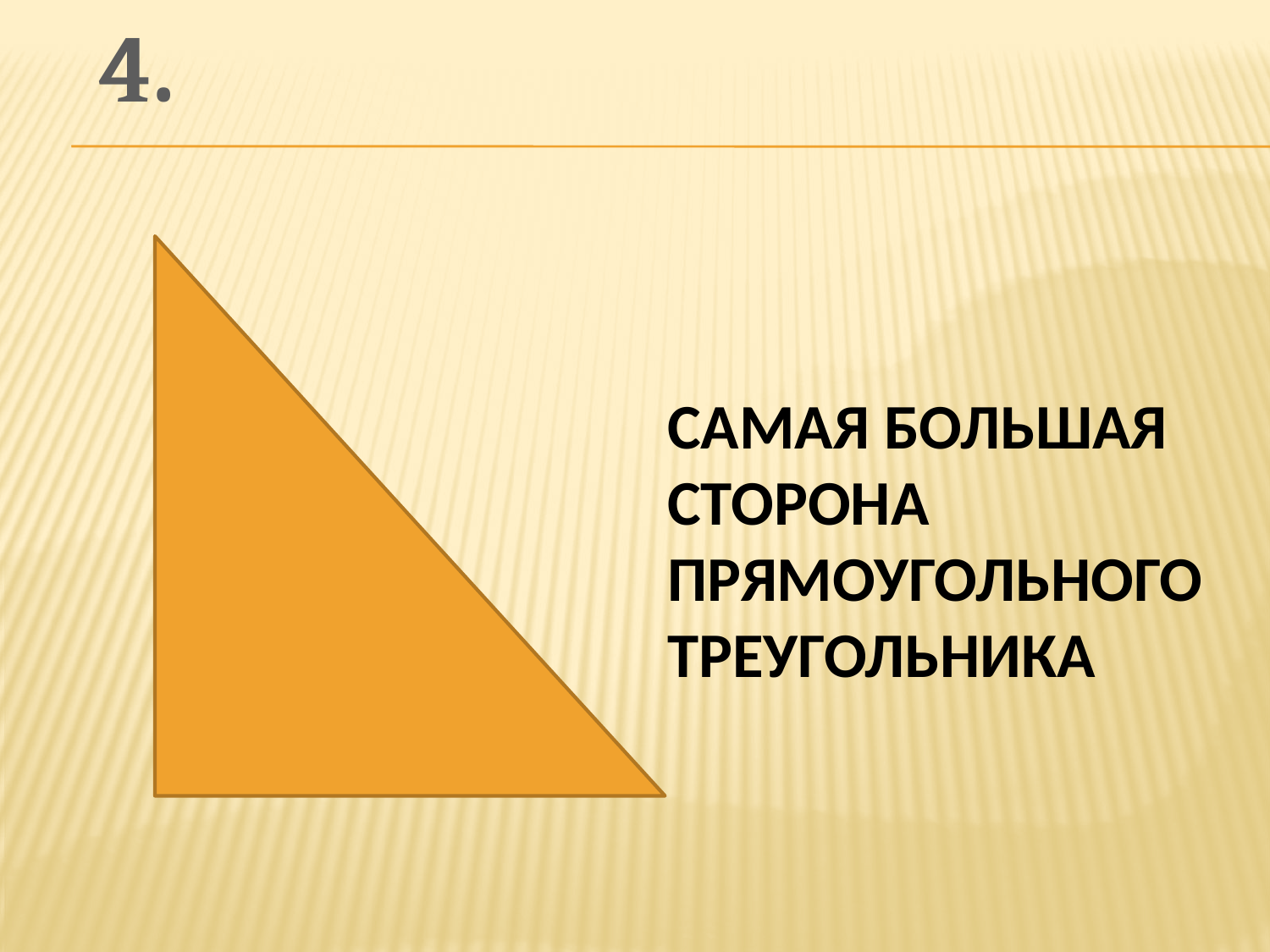

4.
# Самая большая сторона прямоугольного треугольника